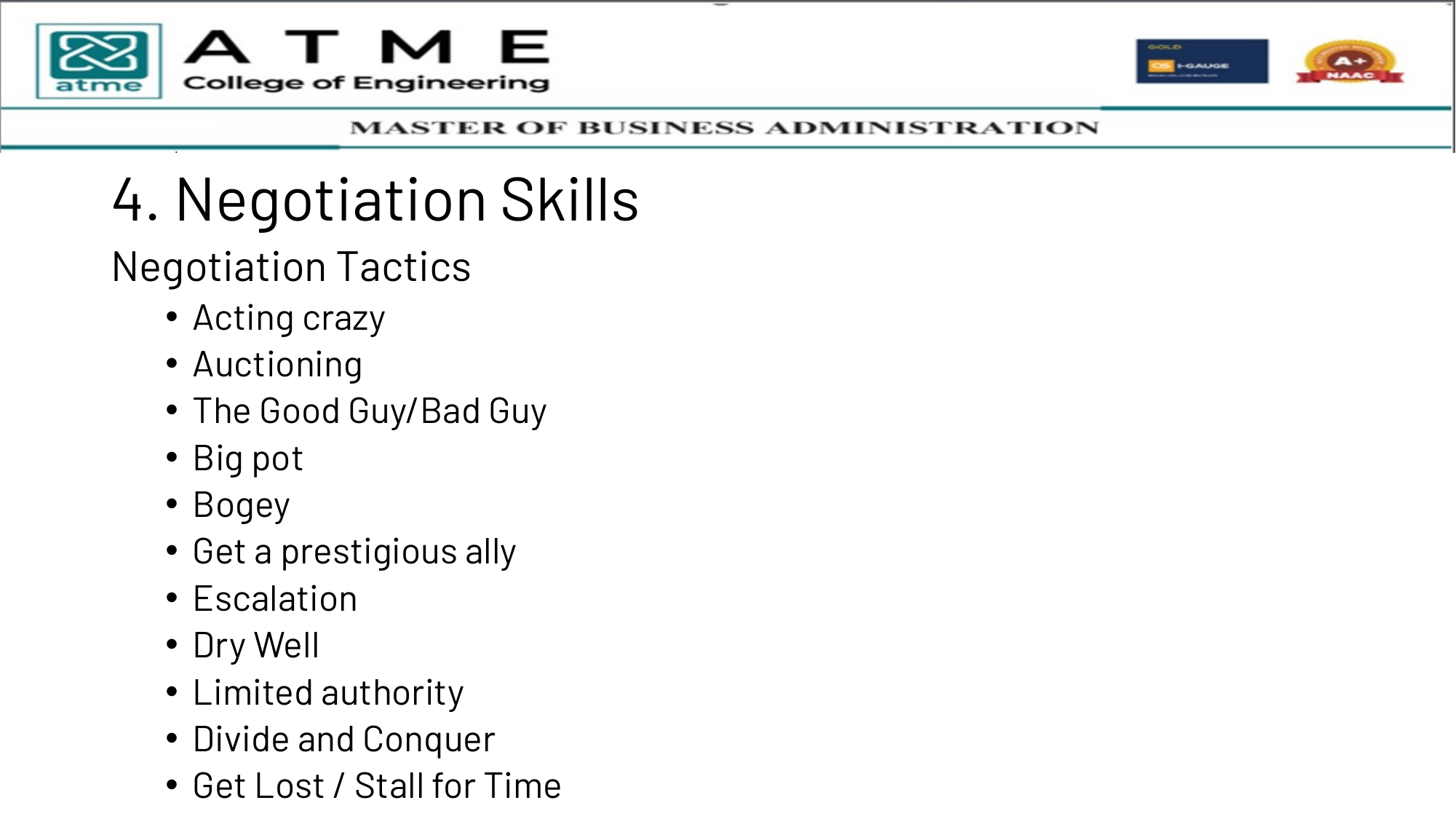

# 4. Negotiation Skills
Negotiation Tactics
Acting crazy
Auctioning
The Good Guy/Bad Guy
Big pot
Bogey
Get a prestigious ally
Escalation
Dry Well
Limited authority
Divide and Conquer
Get Lost / Stall for Time